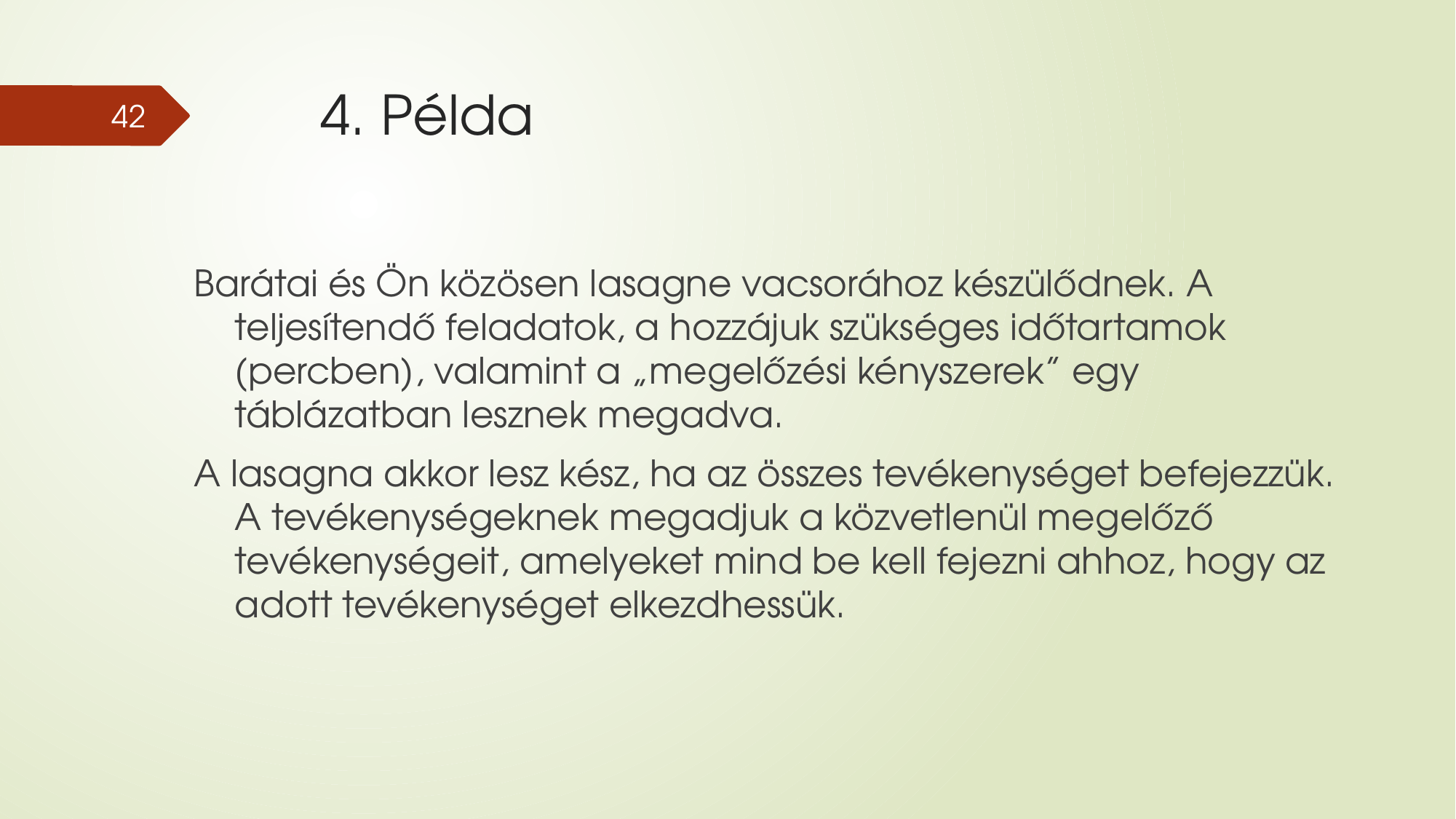

# 4. Példa
42
Barátai és Ön közösen lasagne vacsorához készülődnek. A teljesítendő feladatok, a hozzájuk szükséges időtartamok (percben), valamint a „megelőzési kényszerek” egy táblázatban lesznek megadva.
A lasagna akkor lesz kész, ha az összes tevékenységet befejezzük. A tevékenységeknek megadjuk a közvetlenül megelőző tevékenységeit, amelyeket mind be kell fejezni ahhoz, hogy az adott tevékenységet elkezdhessük.